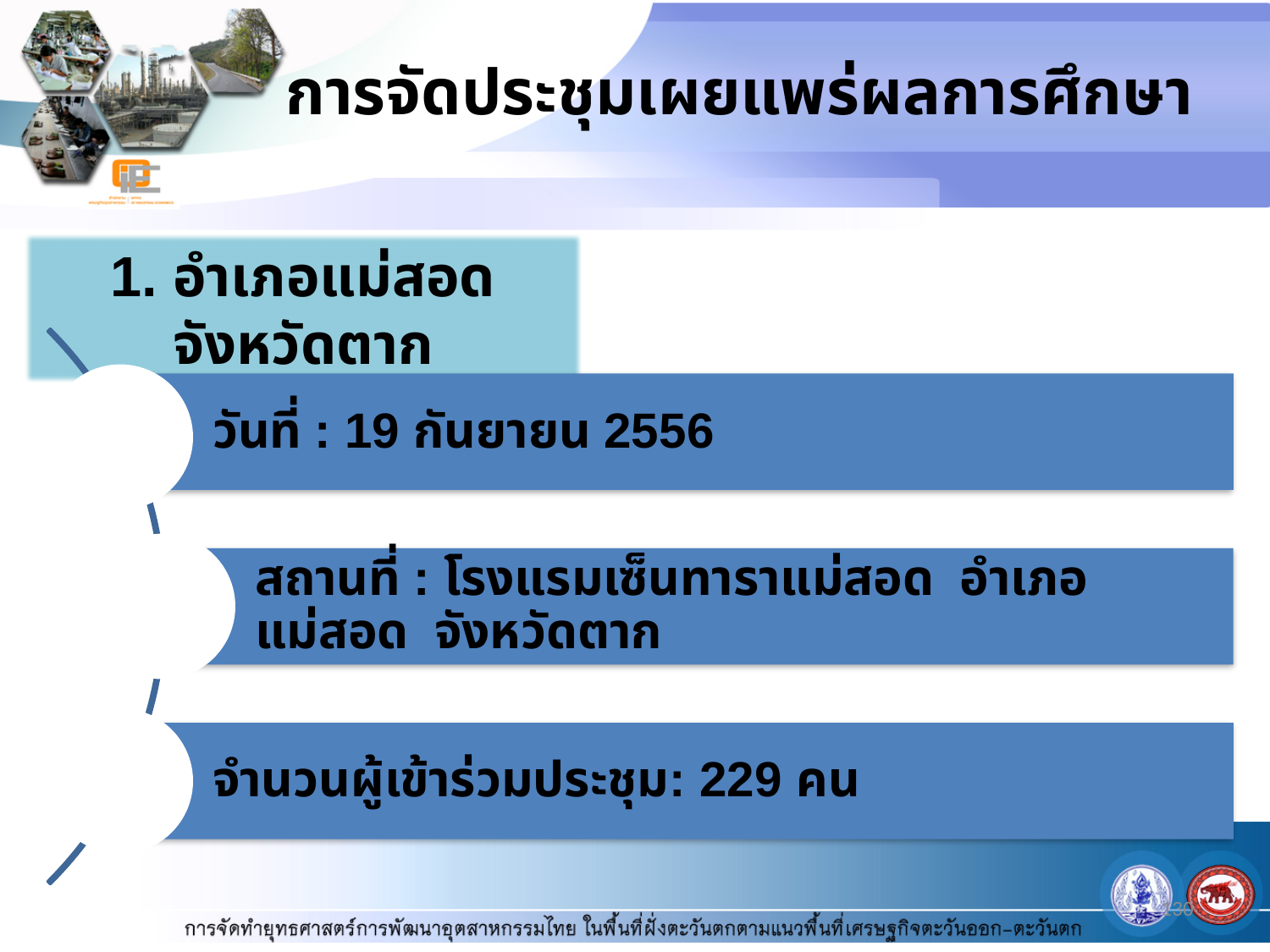

# การจัดประชุมเผยแพร่ผลการศึกษา
1. อำเภอแม่สอด จังหวัดตาก
วันที่ : 19 กันยายน 2556
สถานที่ : โรงแรมเซ็นทาราแม่สอด  อำเภอแม่สอด  จังหวัดตาก
จำนวนผู้เข้าร่วมประชุม: 229 คน
130